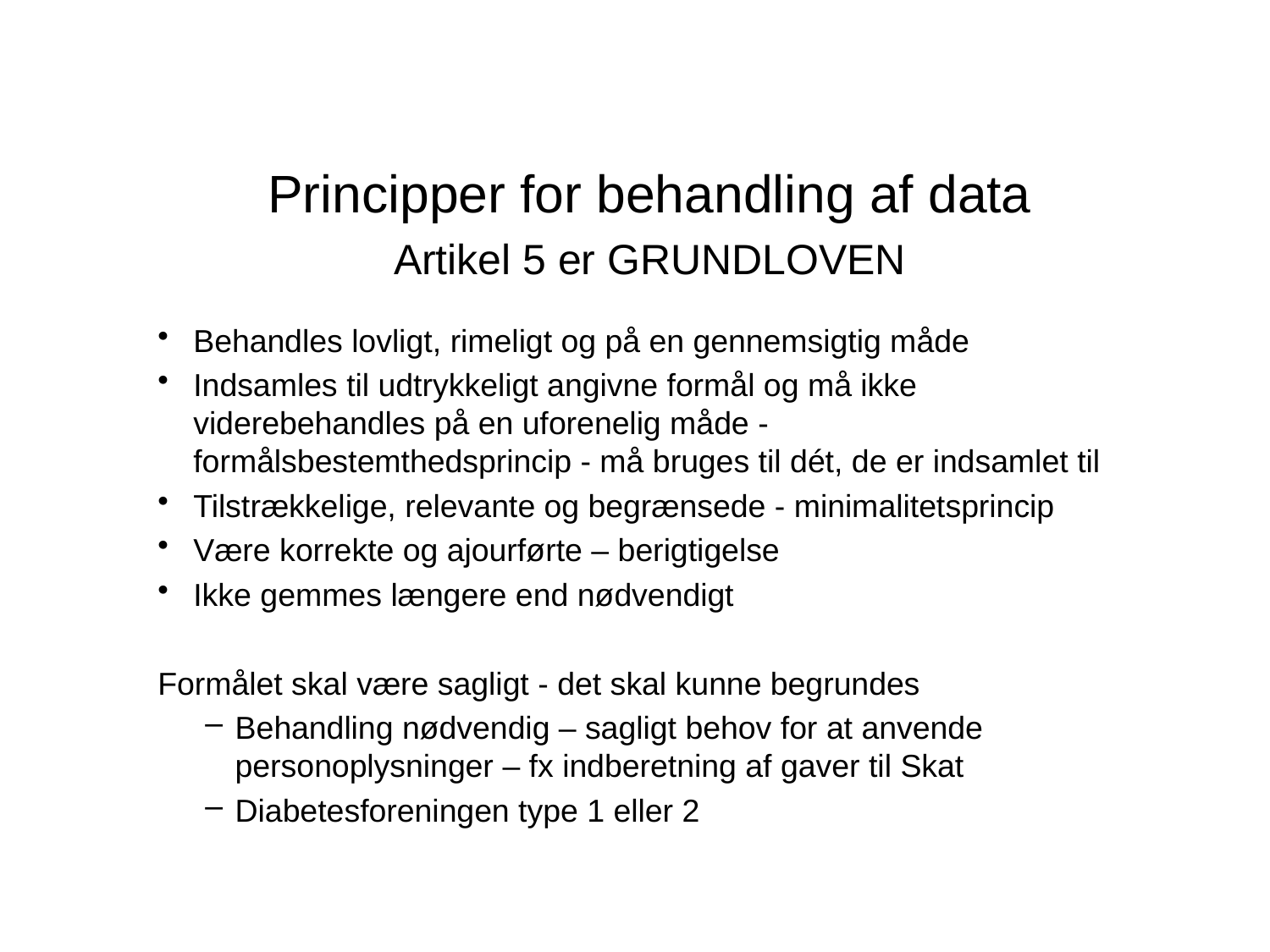

Principper for behandling af data
Artikel 5 er GRUNDLOVEN
Behandles lovligt, rimeligt og på en gennemsigtig måde
Indsamles til udtrykkeligt angivne formål og må ikke viderebehandles på en uforenelig måde - formålsbestemthedsprincip - må bruges til dét, de er indsamlet til
Tilstrækkelige, relevante og begrænsede - minimalitetsprincip
Være korrekte og ajourførte – berigtigelse
Ikke gemmes længere end nødvendigt

Formålet skal være sagligt - det skal kunne begrundes
Behandling nødvendig – sagligt behov for at anvende personoplysninger – fx indberetning af gaver til Skat
Diabetesforeningen type 1 eller 2